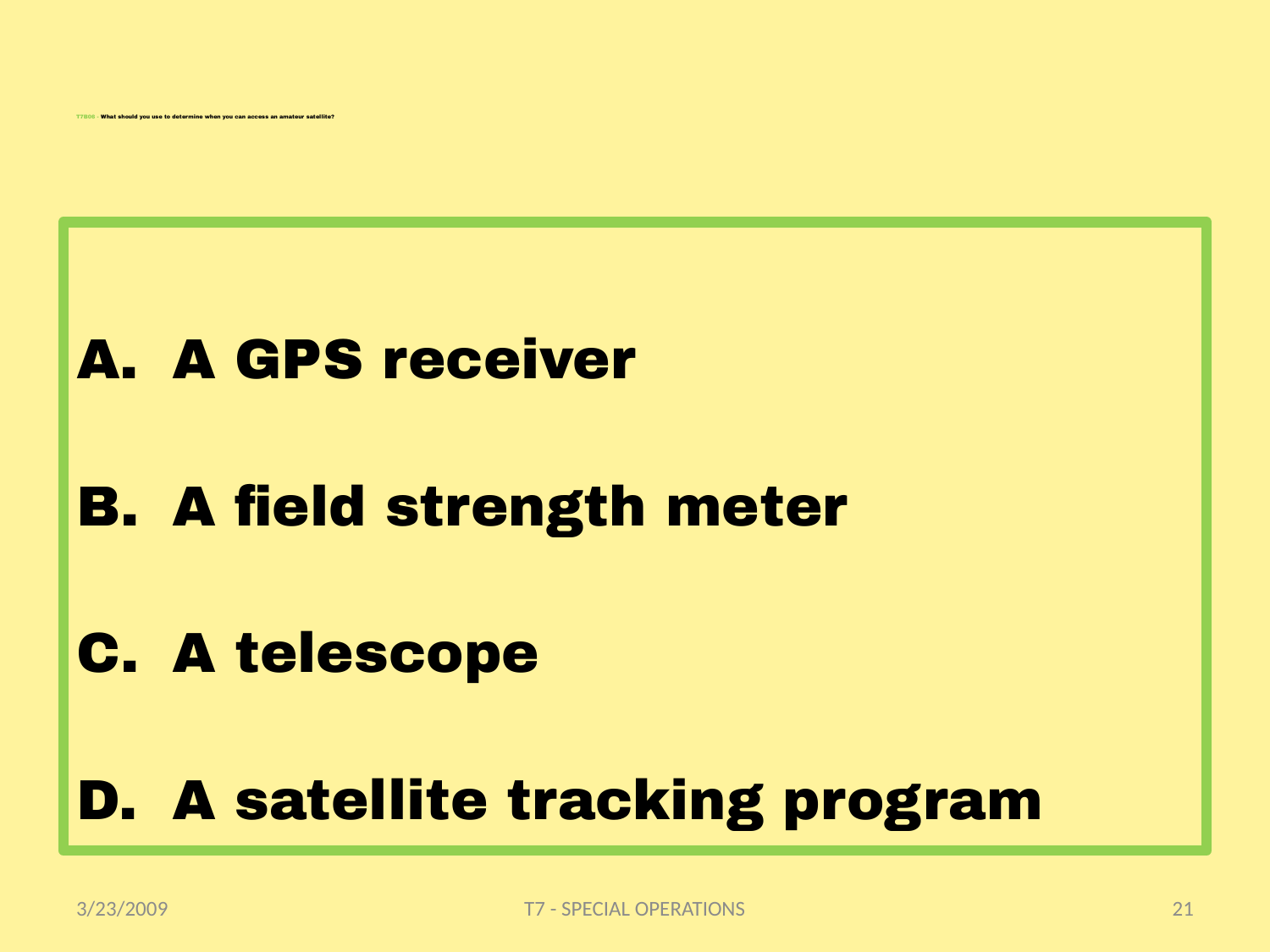

# T7B06 - What should you use to determine when you can access an amateur satellite?

A GPS receiver
A field strength meter
A telescope
A satellite tracking program
3/23/2009
T7 - SPECIAL OPERATIONS
21